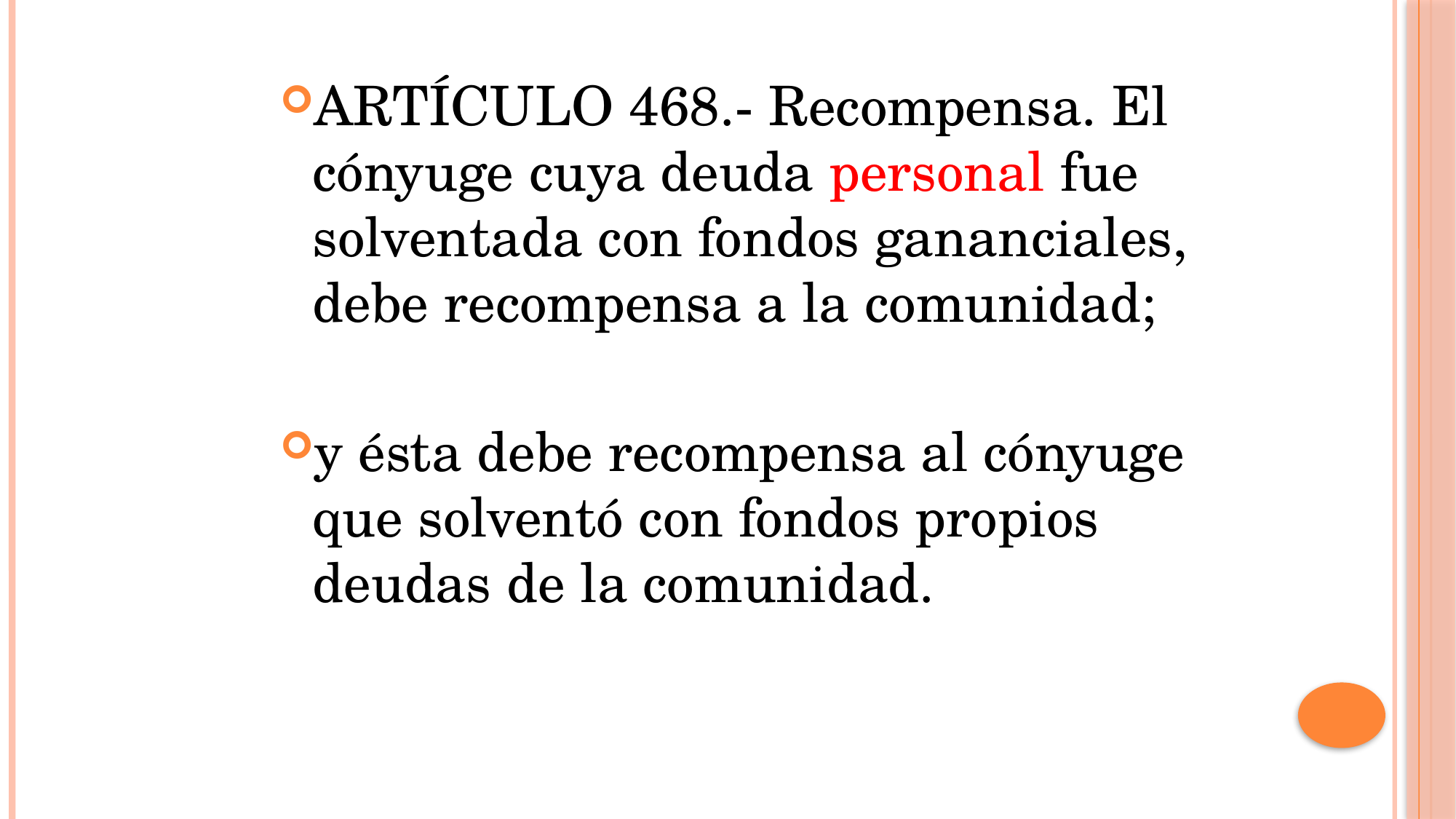

ARTÍCULO 468.- Recompensa. El cónyuge cuya deuda personal fue solventada con fondos gananciales, debe recompensa a la comunidad;

y ésta debe recompensa al cónyuge que solventó con fondos propios deudas de la comunidad.